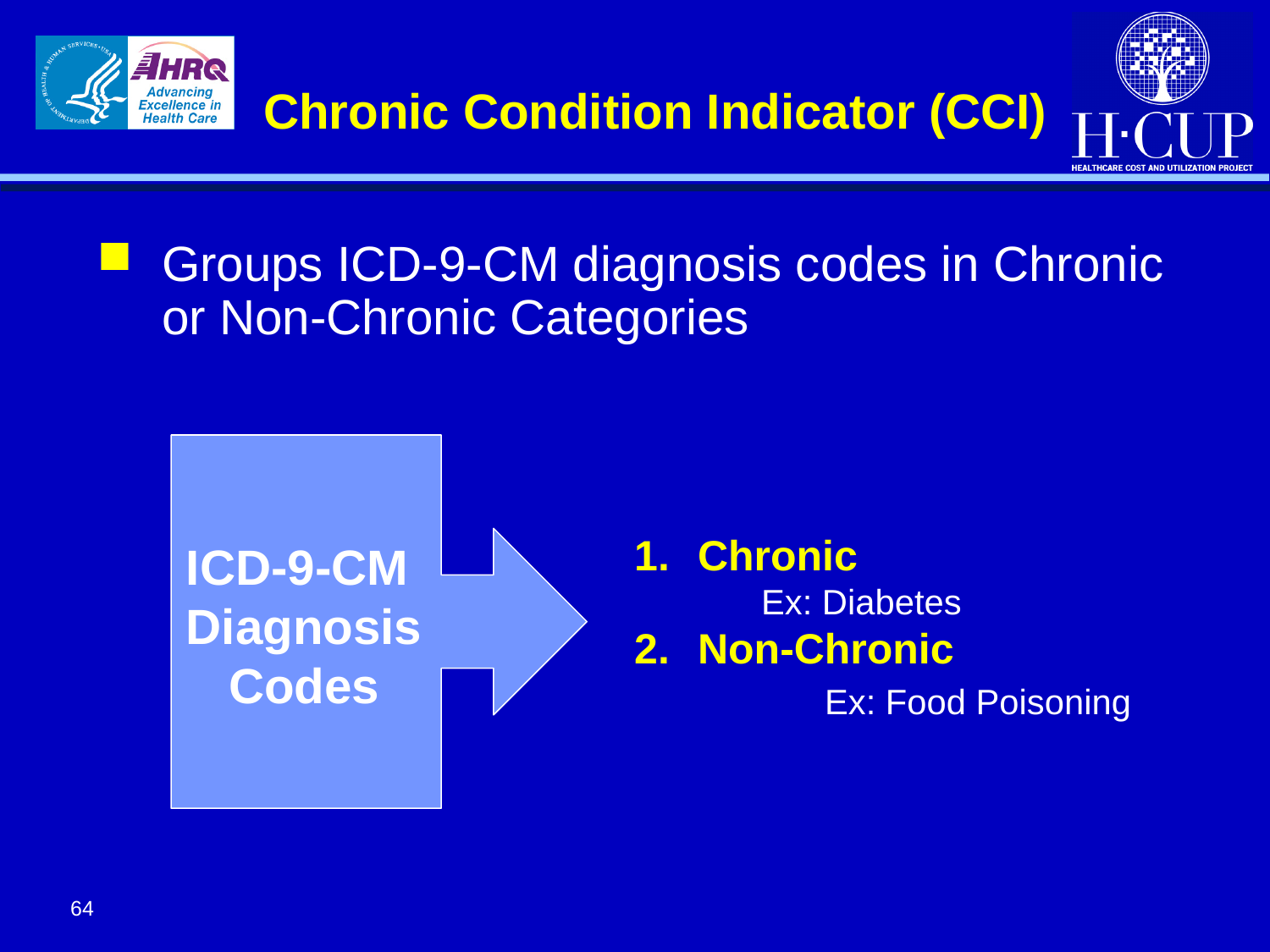

# Chronic Condition Indicator (CCI)
Groups ICD-9-CM diagnosis codes in Chronic or Non-Chronic Categories

Chronic
	Ex: Diabetes
Non-Chronic
		Ex: Food Poisoning
ICD-9-CM
Diagnosis
Codes
64